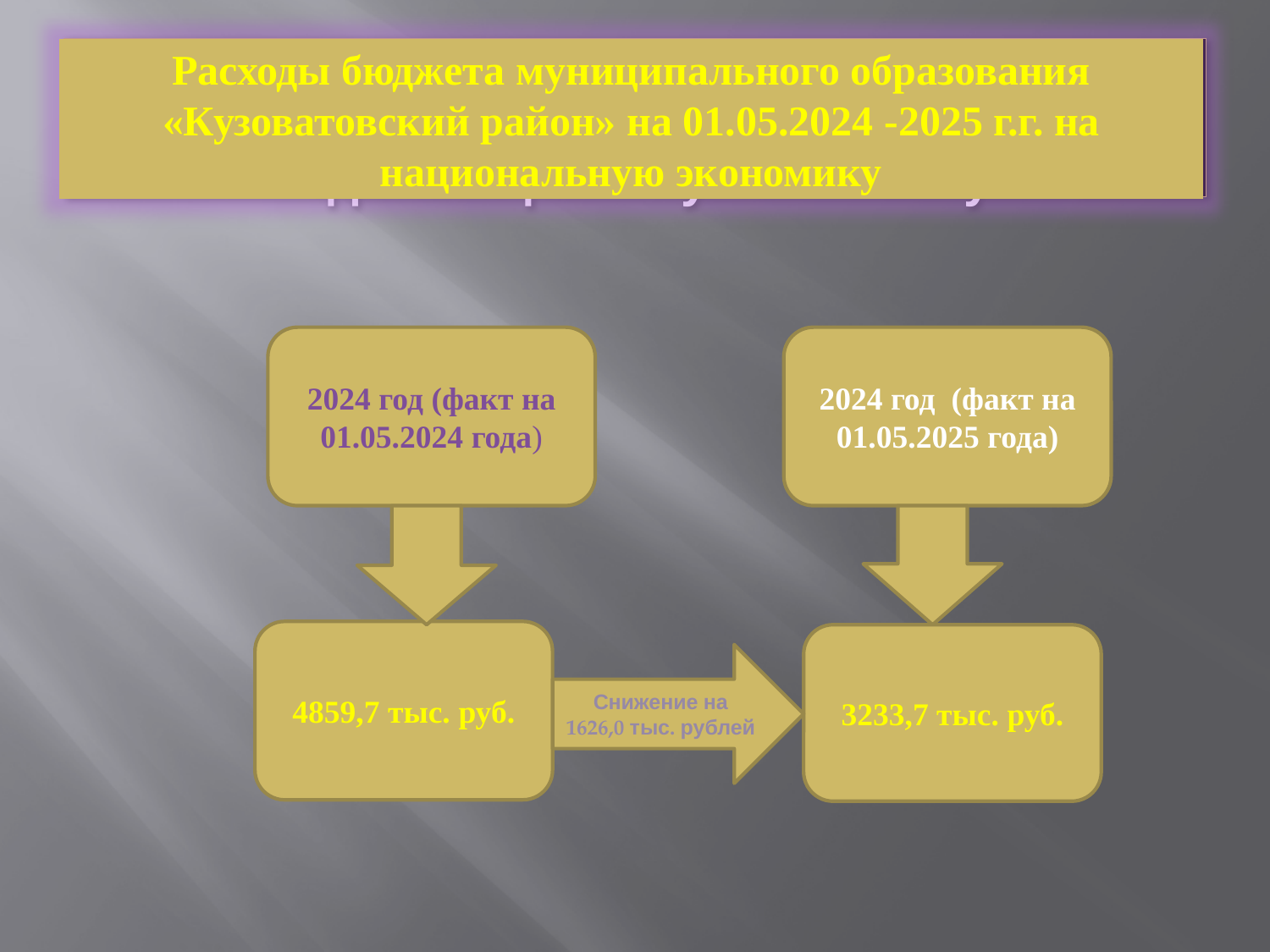

# Расходы бюджета муниципального образования «Кузоватовский район» на 2014 год на социальную политику
Расходы бюджета муниципального образования «Кузоватовский район» на 01.05.2024 -2025 г.г. на национальную экономику
2024 год (факт на 01.05.2024 года)
2024 год  (факт на 01.05.2025 года)

4859,7 тыс. руб.
3233,7 тыс. руб.
Снижение на 1626,0 тыс. рублей